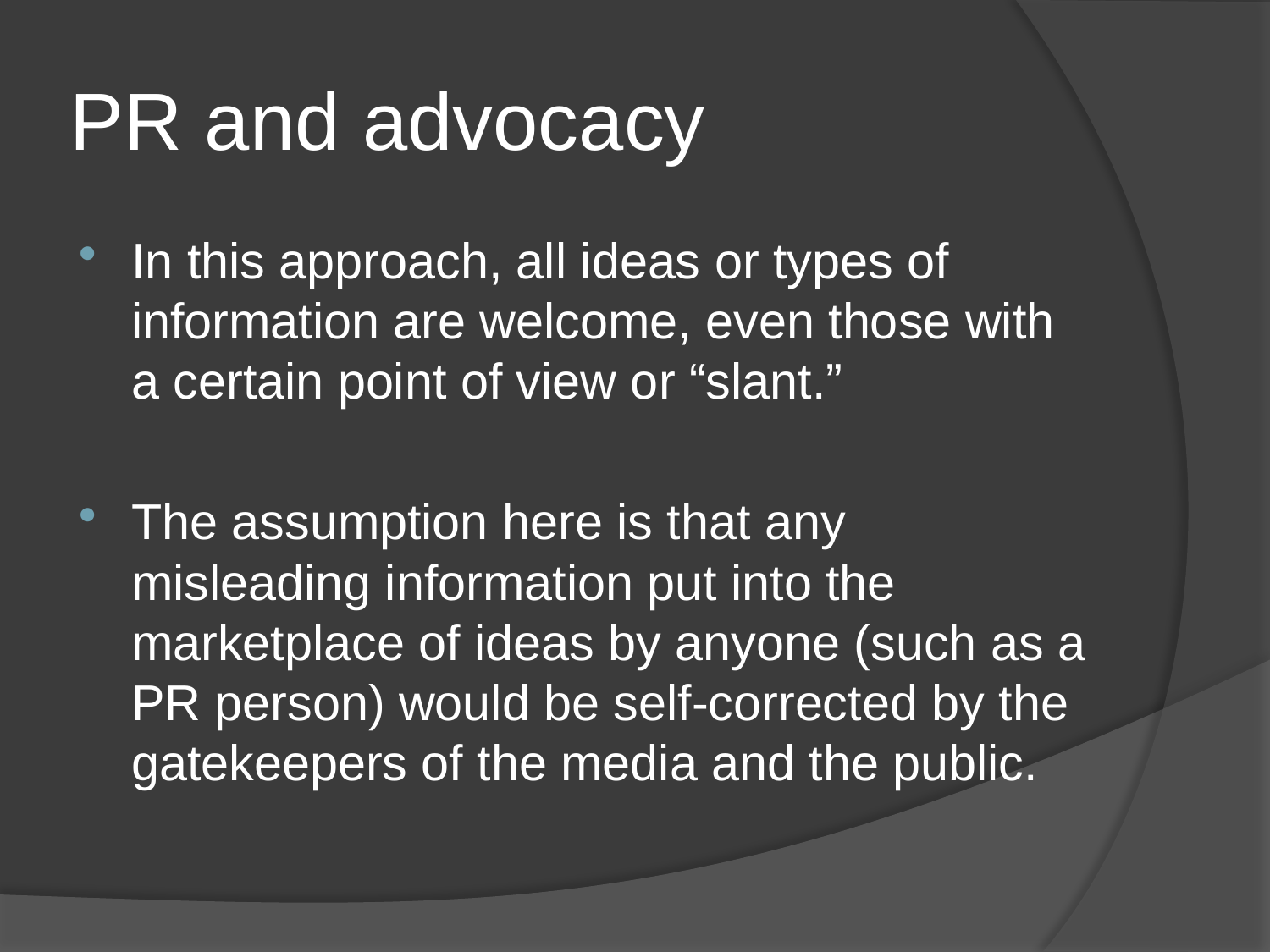

# PR and advocacy
In this approach, all ideas or types of information are welcome, even those with a certain point of view or “slant.”

The assumption here is that any misleading information put into the marketplace of ideas by anyone (such as a PR person) would be self-corrected by the gatekeepers of the media and the public.